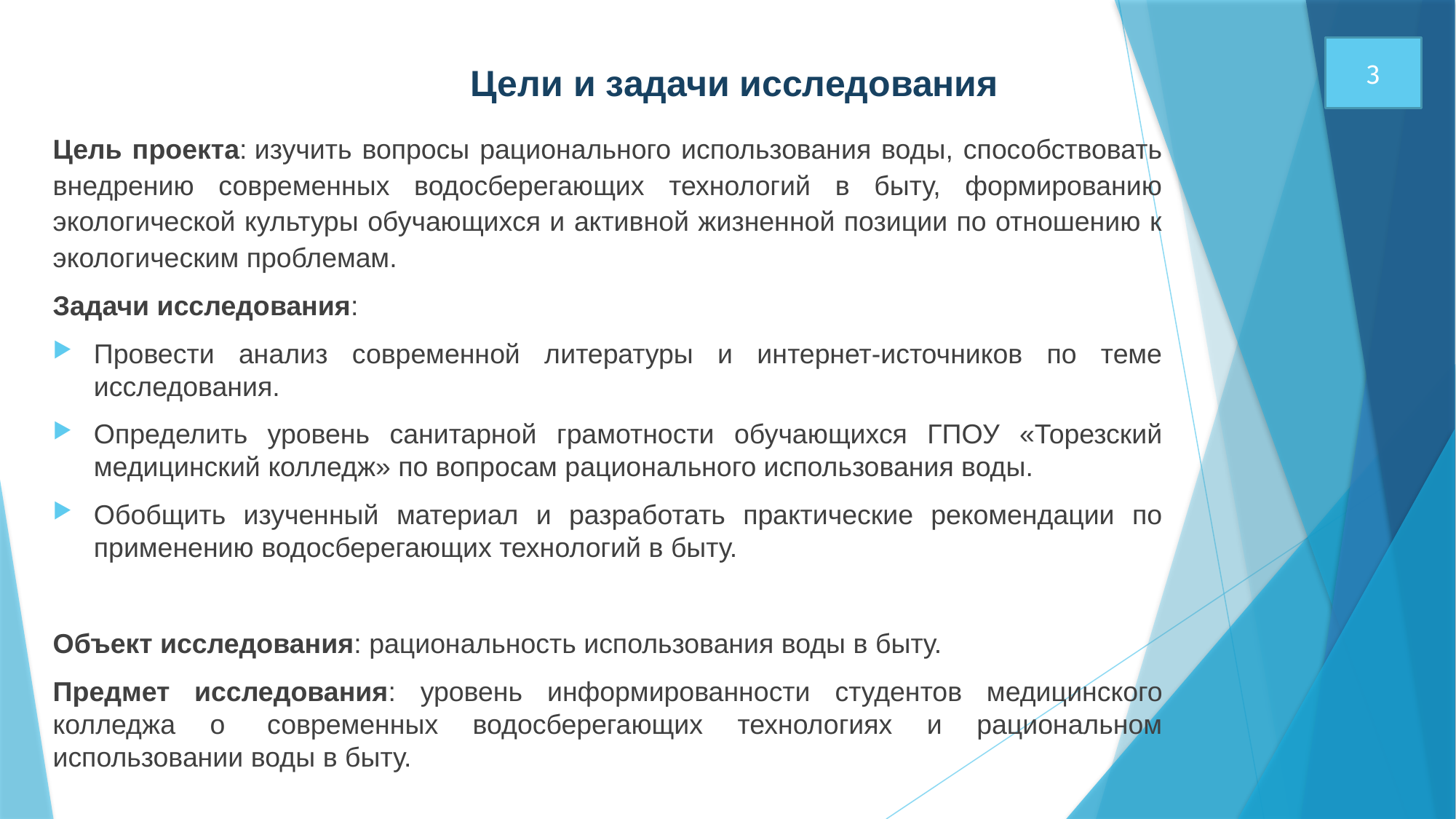

3
# Цели и задачи исследования
Цель проекта: изучить вопросы рационального использования воды, способствовать внедрению современных водосберегающих технологий в быту, формированию экологической культуры обучающихся и активной жизненной позиции по отношению к экологическим проблемам.
Задачи исследования:
Провести анализ современной литературы и интернет-источников по теме исследования.
Определить уровень санитарной грамотности обучающихся ГПОУ «Торезский медицинский колледж» по вопросам рационального использования воды.
Обобщить изученный материал и разработать практические рекомендации по применению водосберегающих технологий в быту.

Объект исследования: рациональность использования воды в быту.
Предмет исследования: уровень информированности студентов медицинского колледжа о  современных водосберегающих технологиях и рациональном использовании воды в быту.